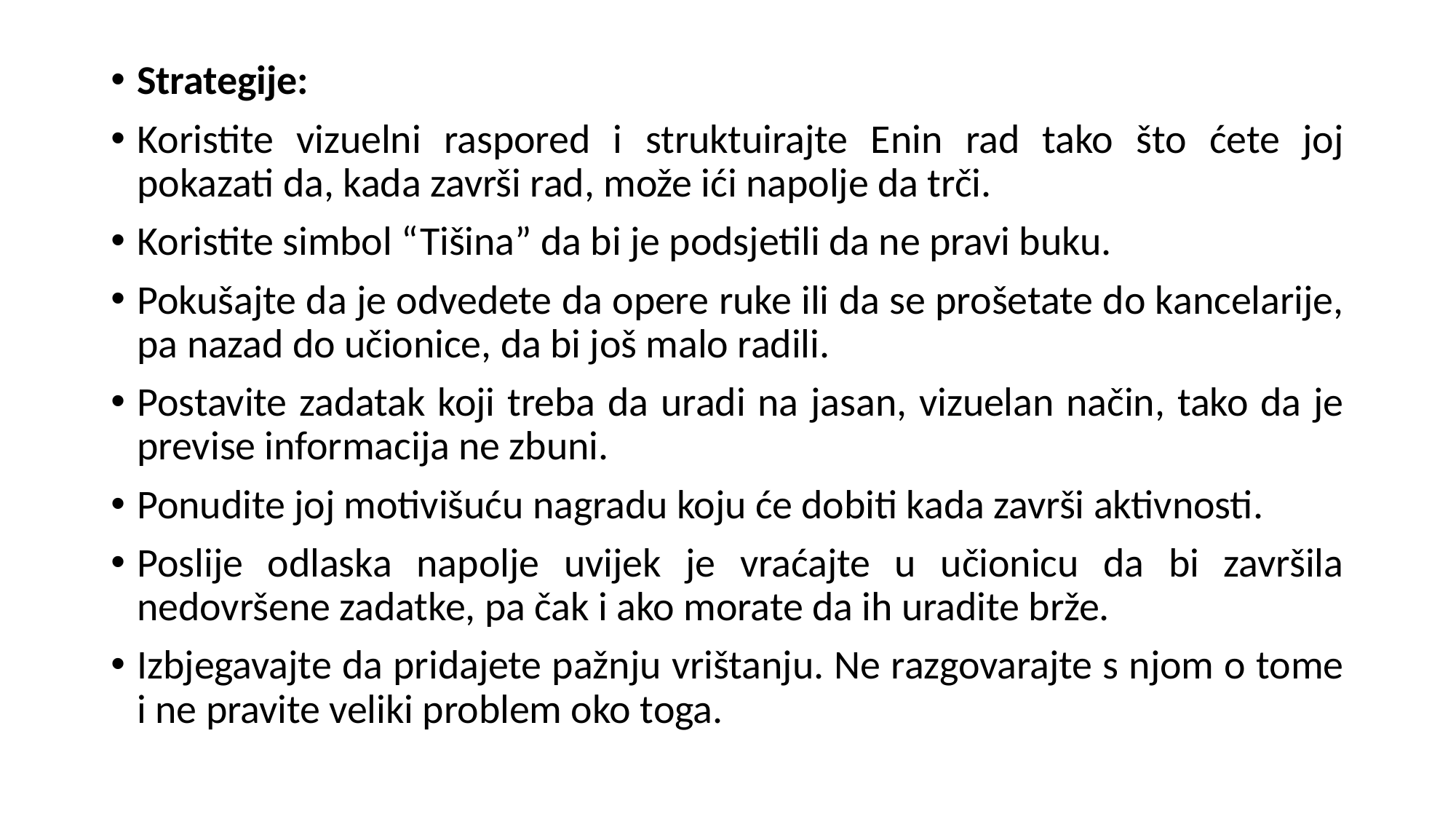

Strategije:
Koristite vizuelni raspored i struktuirajte Enin rad tako što ćete joj pokazati da, kada završi rad, može ići napolje da trči.
Koristite simbol “Tišina” da bi je podsjetili da ne pravi buku.
Pokušajte da je odvedete da opere ruke ili da se prošetate do kancelarije, pa nazad do učionice, da bi još malo radili.
Postavite zadatak koji treba da uradi na jasan, vizuelan način, tako da je previse informacija ne zbuni.
Ponudite joj motivišuću nagradu koju će dobiti kada završi aktivnosti.
Poslije odlaska napolje uvijek je vraćajte u učionicu da bi završila nedovršene zadatke, pa čak i ako morate da ih uradite brže.
Izbjegavajte da pridajete pažnju vrištanju. Ne razgovarajte s njom o tome i ne pravite veliki problem oko toga.